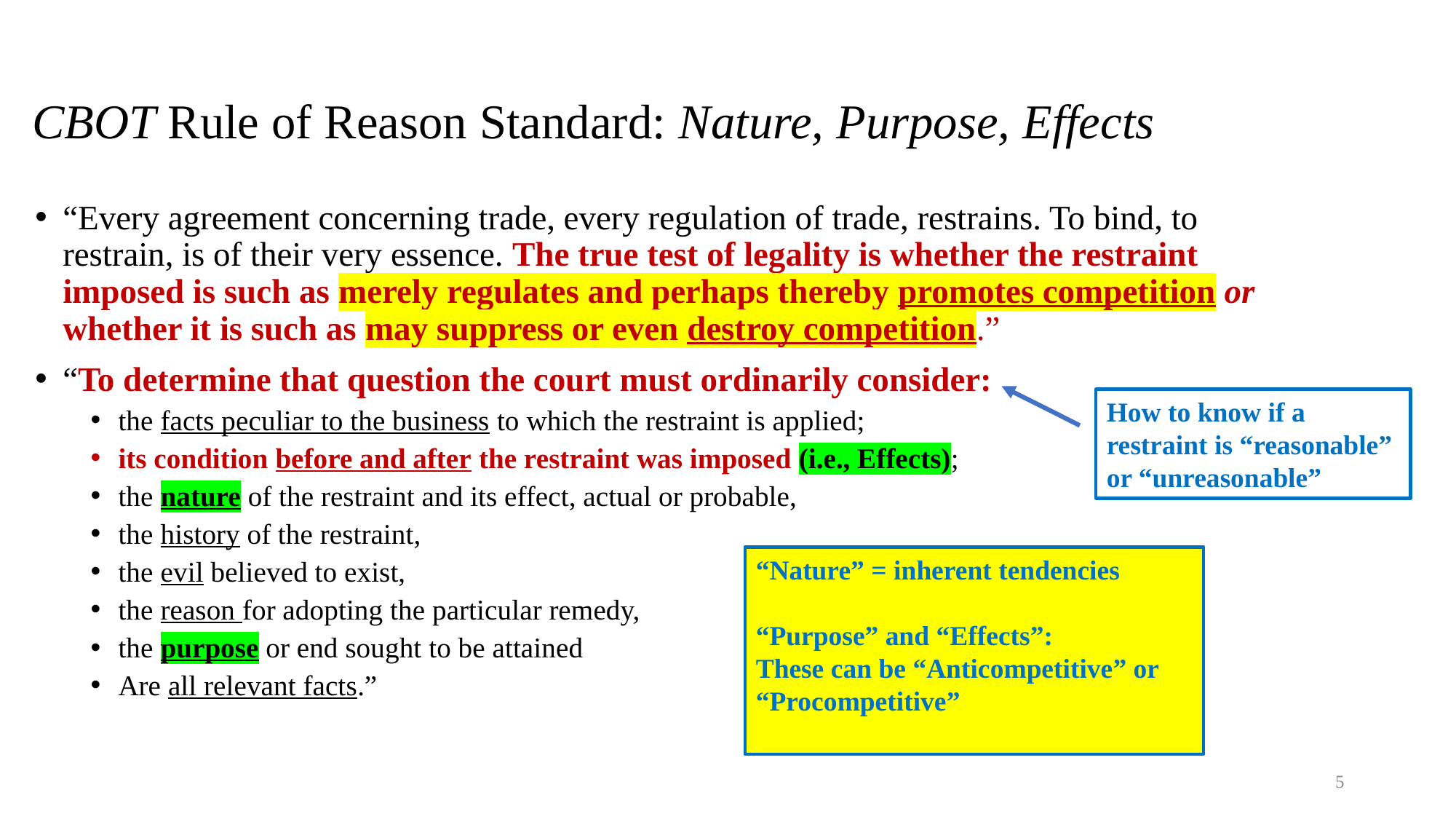

# CBOT Rule of Reason Standard: Nature, Purpose, Effects
“Every agreement concerning trade, every regulation of trade, restrains. To bind, to restrain, is of their very essence. The true test of legality is whether the restraint imposed is such as merely regulates and perhaps thereby promotes competition or whether it is such as may suppress or even destroy competition.”
“To determine that question the court must ordinarily consider:
the facts peculiar to the business to which the restraint is applied;
its condition before and after the restraint was imposed (i.e., Effects);
the nature of the restraint and its effect, actual or probable,
the history of the restraint,
the evil believed to exist,
the reason for adopting the particular remedy,
the purpose or end sought to be attained
Are all relevant facts.”

How to know if a restraint is “reasonable”  or “unreasonable”
“Nature” = inherent tendencies

“Purpose” and “Effects”:
These can be “Anticompetitive” or  “Procompetitive”
5